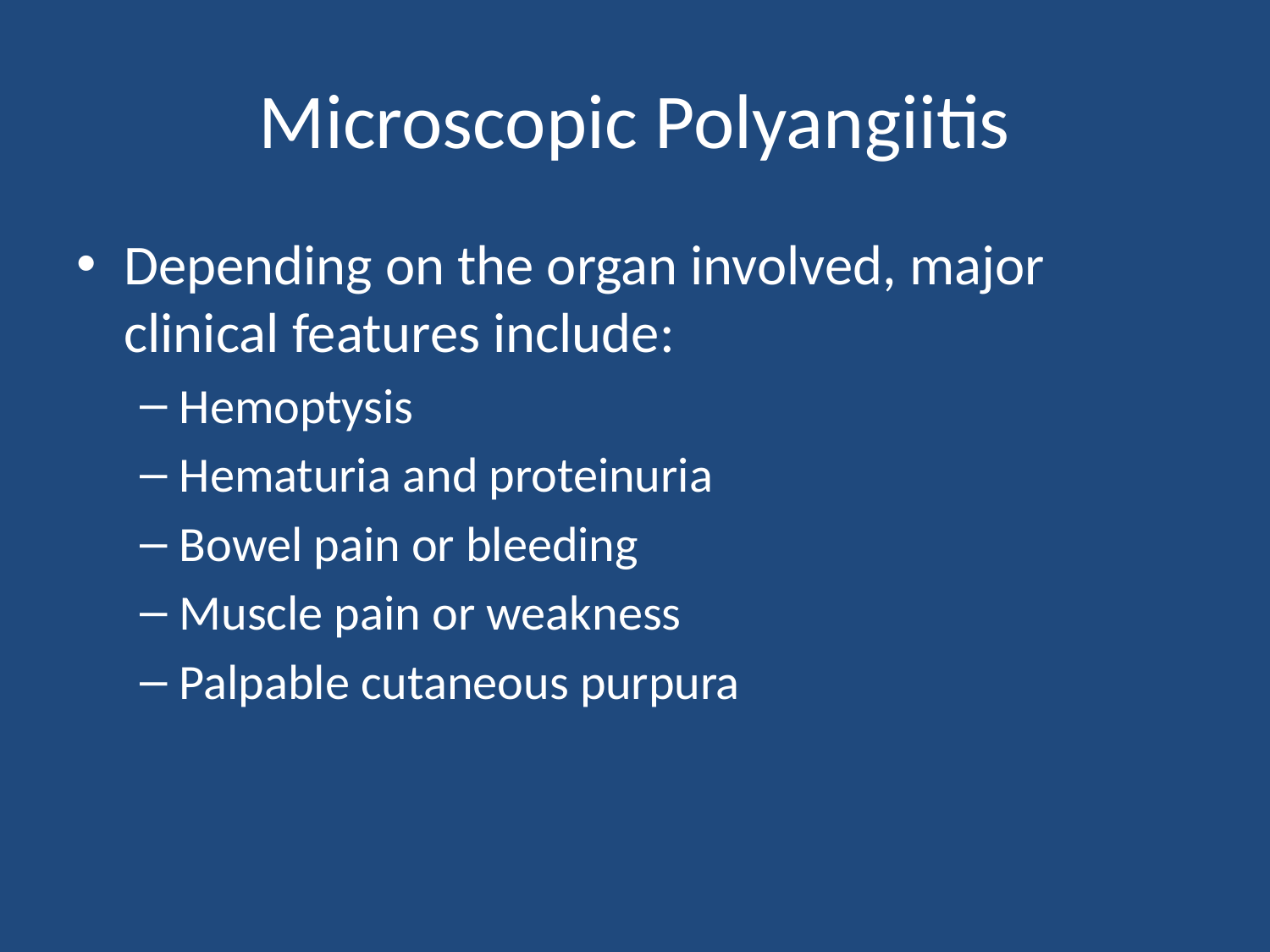

# Microscopic Polyangiitis
Depending on the organ involved, major clinical features include:
Hemoptysis
Hematuria and proteinuria
Bowel pain or bleeding
Muscle pain or weakness
Palpable cutaneous purpura